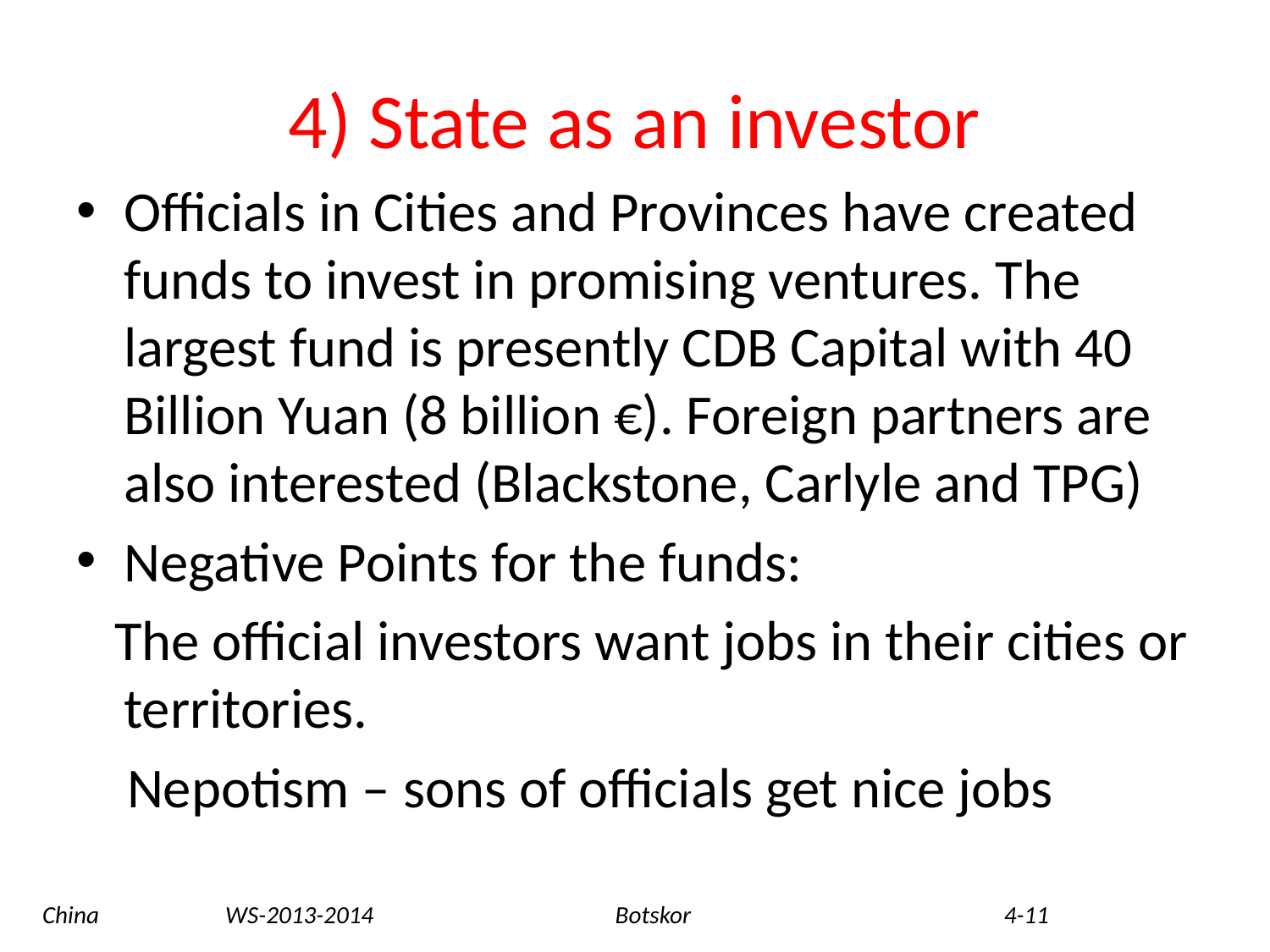

# 4) State as an investor
Officials in Cities and Provinces have created funds to invest in promising ventures. The largest fund is presently CDB Capital with 40 Billion Yuan (8 billion €). Foreign partners are also interested (Blackstone, Carlyle and TPG)
Negative Points for the funds:
   The official investors want jobs in their cities or territories.
    Nepotism – sons of officials get nice jobs
China                       WS-2013-2014                                            Botskor                                                         4-11